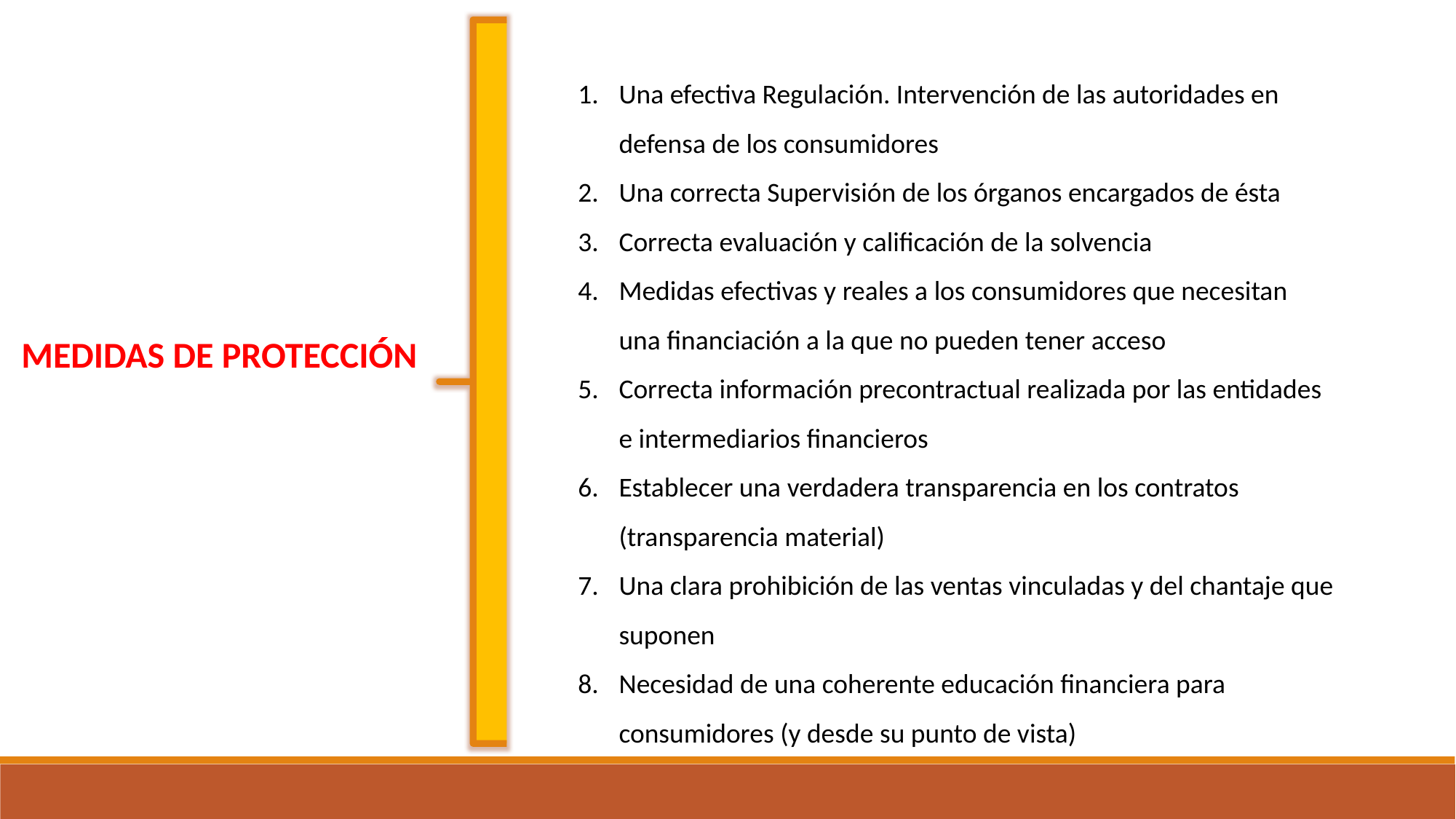

Una efectiva Regulación. Intervención de las autoridades en defensa de los consumidores
Una correcta Supervisión de los órganos encargados de ésta
Correcta evaluación y calificación de la solvencia
Medidas efectivas y reales a los consumidores que necesitan una financiación a la que no pueden tener acceso
Correcta información precontractual realizada por las entidades e intermediarios financieros
Establecer una verdadera transparencia en los contratos (transparencia material)
Una clara prohibición de las ventas vinculadas y del chantaje que suponen
Necesidad de una coherente educación financiera para consumidores (y desde su punto de vista)
MEDIDAS DE PROTECCIÓN